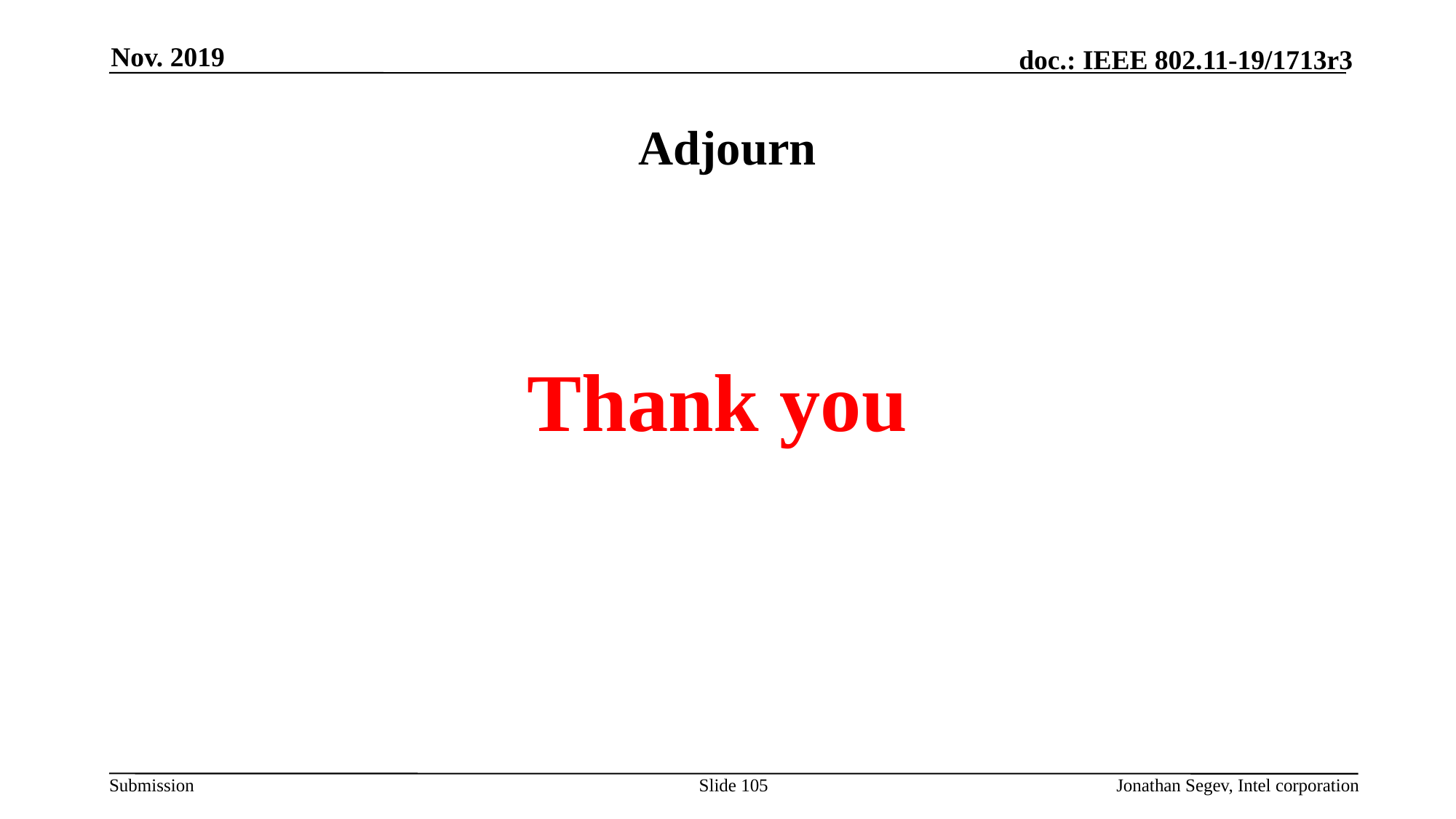

Nov. 2019
# Adjourn

Thank you
Slide 105
Jonathan Segev, Intel corporation